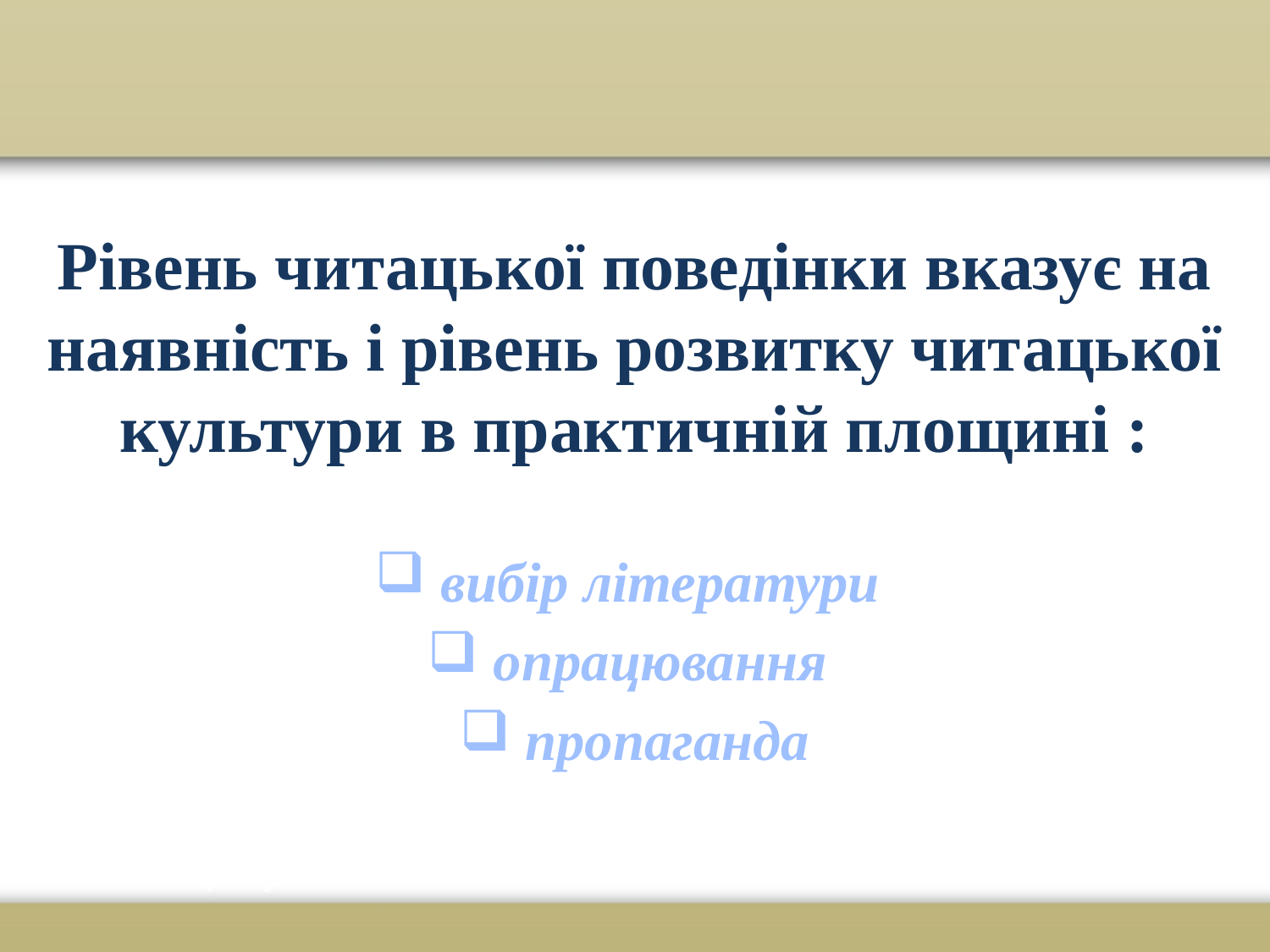

# Рівень читацької поведінки вказує на наявність і рівень розвитку читацької культури в практичній площині :
 вибір літератури
 опрацювання
 пропаганда